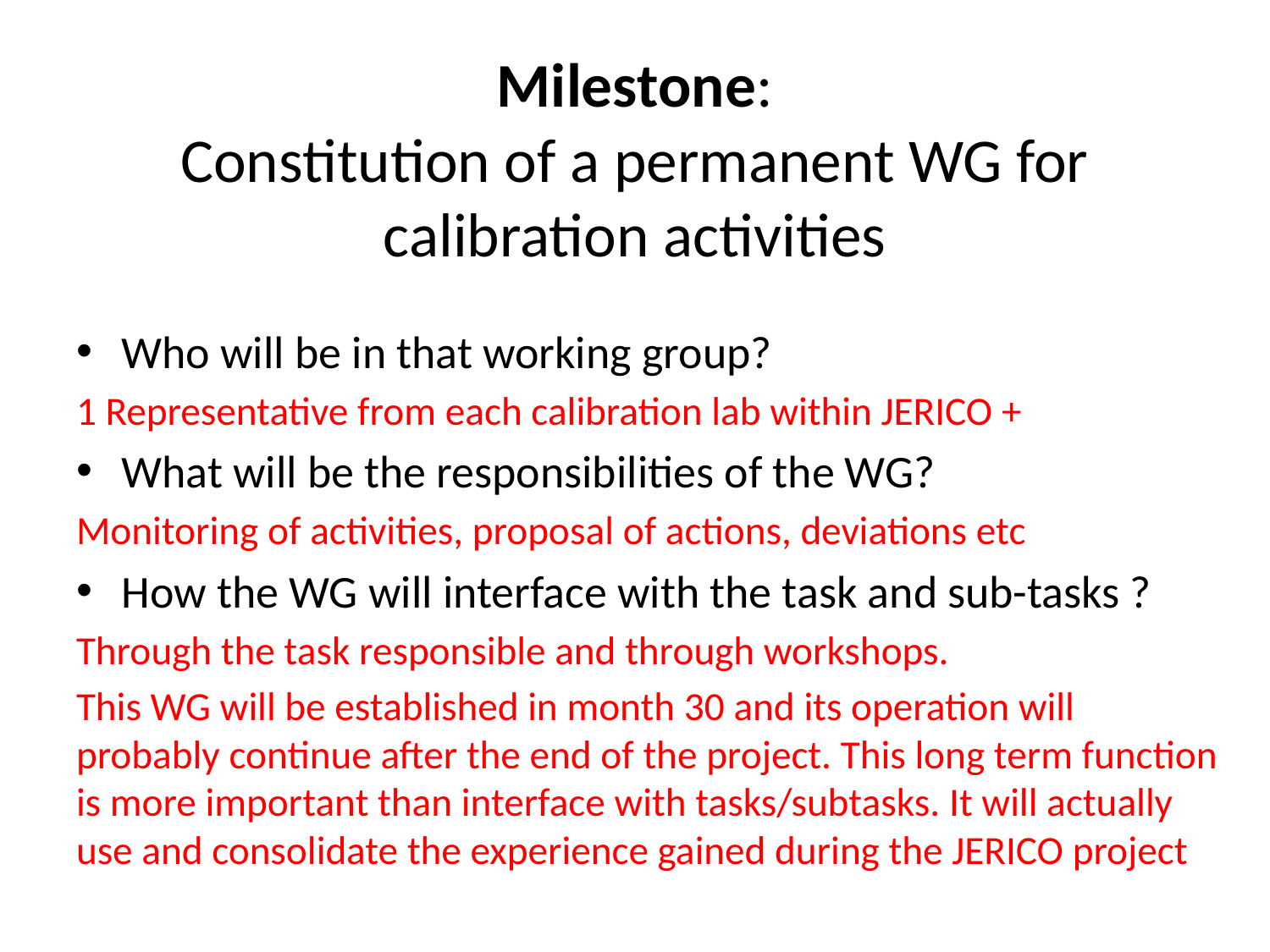

# Milestone: Constitution of a permanent WG for calibration activities
Who will be in that working group?
1 Representative from each calibration lab within JERICO +
What will be the responsibilities of the WG?
Monitoring of activities, proposal of actions, deviations etc
How the WG will interface with the task and sub-tasks ?
Through the task responsible and through workshops.
This WG will be established in month 30 and its operation will probably continue after the end of the project. This long term function is more important than interface with tasks/subtasks. It will actually use and consolidate the experience gained during the JERICO project